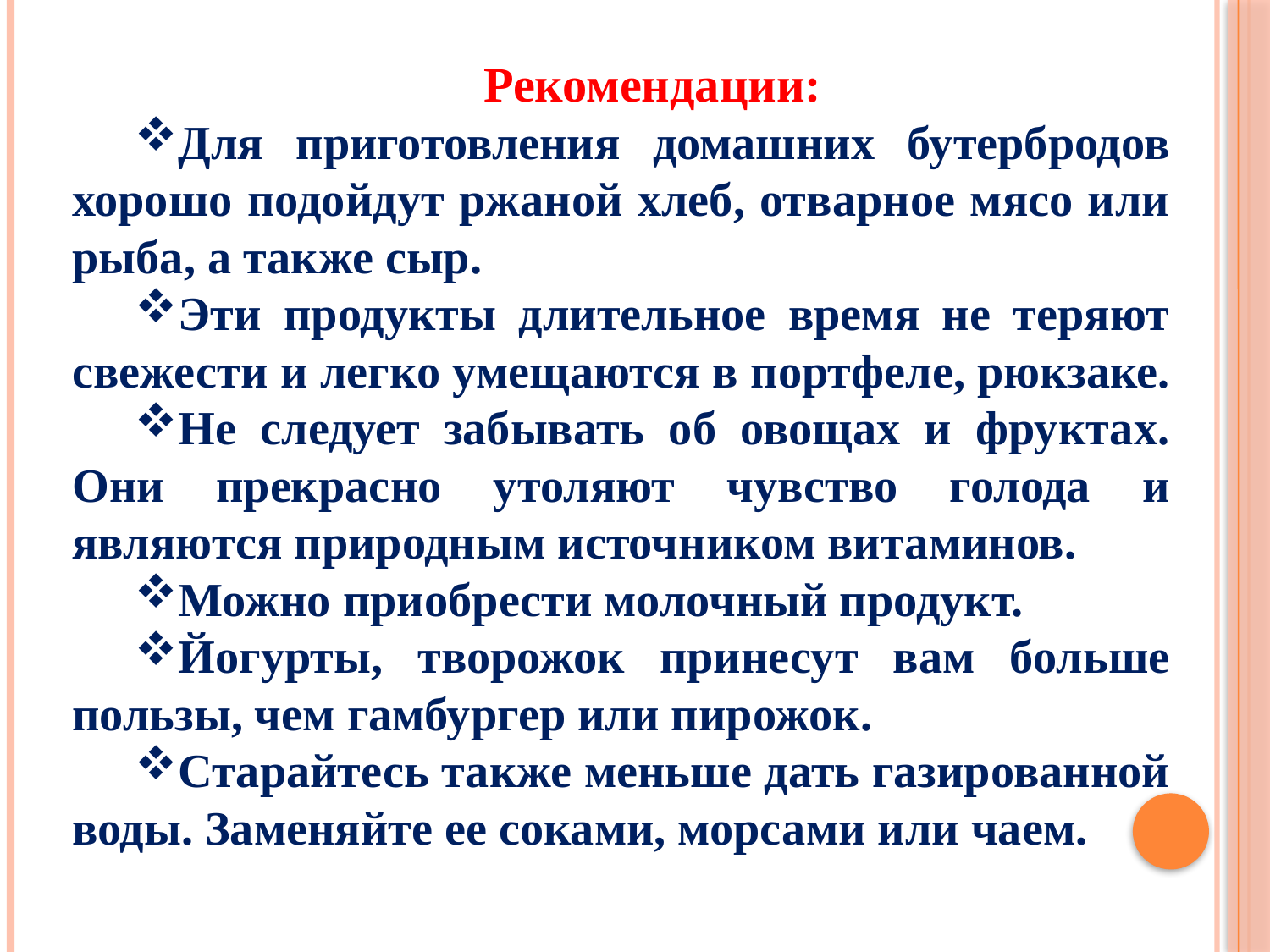

Рекомендации:
Для приготовления домашних бутербродов хорошо подойдут ржаной хлеб, отварное мясо или рыба, а также сыр.
Эти продукты длительное время не теряют свежести и легко умещаются в портфеле, рюкзаке.
Не следует забывать об овощах и фруктах. Они прекрасно утоляют чувство голода и являются природным источником витаминов.
Можно приобрести молочный продукт.
Йогурты, творожок принесут вам больше пользы, чем гамбургер или пирожок.
Старайтесь также меньше дать газированной воды. Заменяйте ее соками, морсами или чаем.